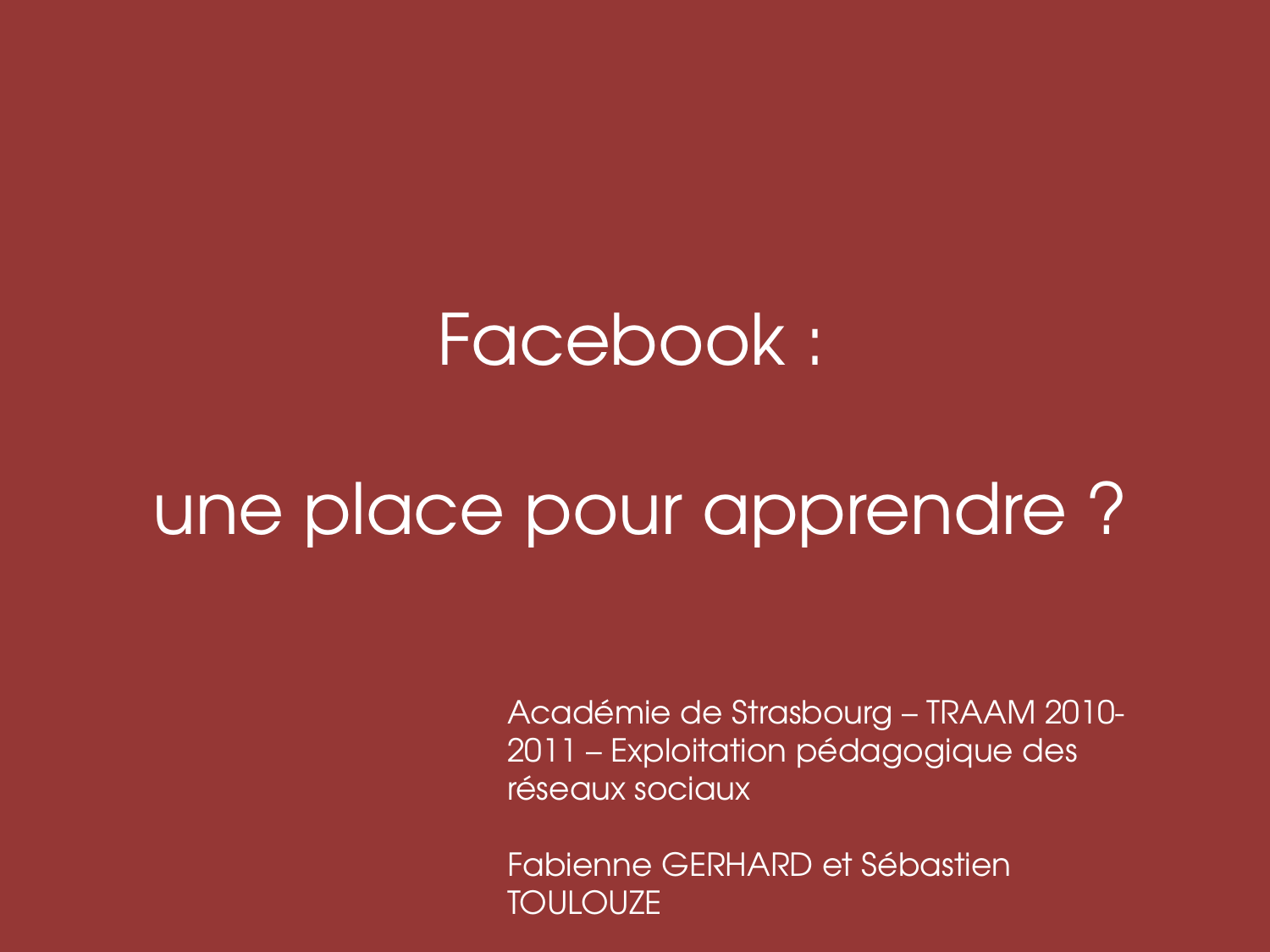

# Facebook : une place pour apprendre ?
Académie de Strasbourg – TRAAM 2010-2011 – Exploitation pédagogique des réseaux sociaux

Fabienne GERHARD et Sébastien TOULOUZE